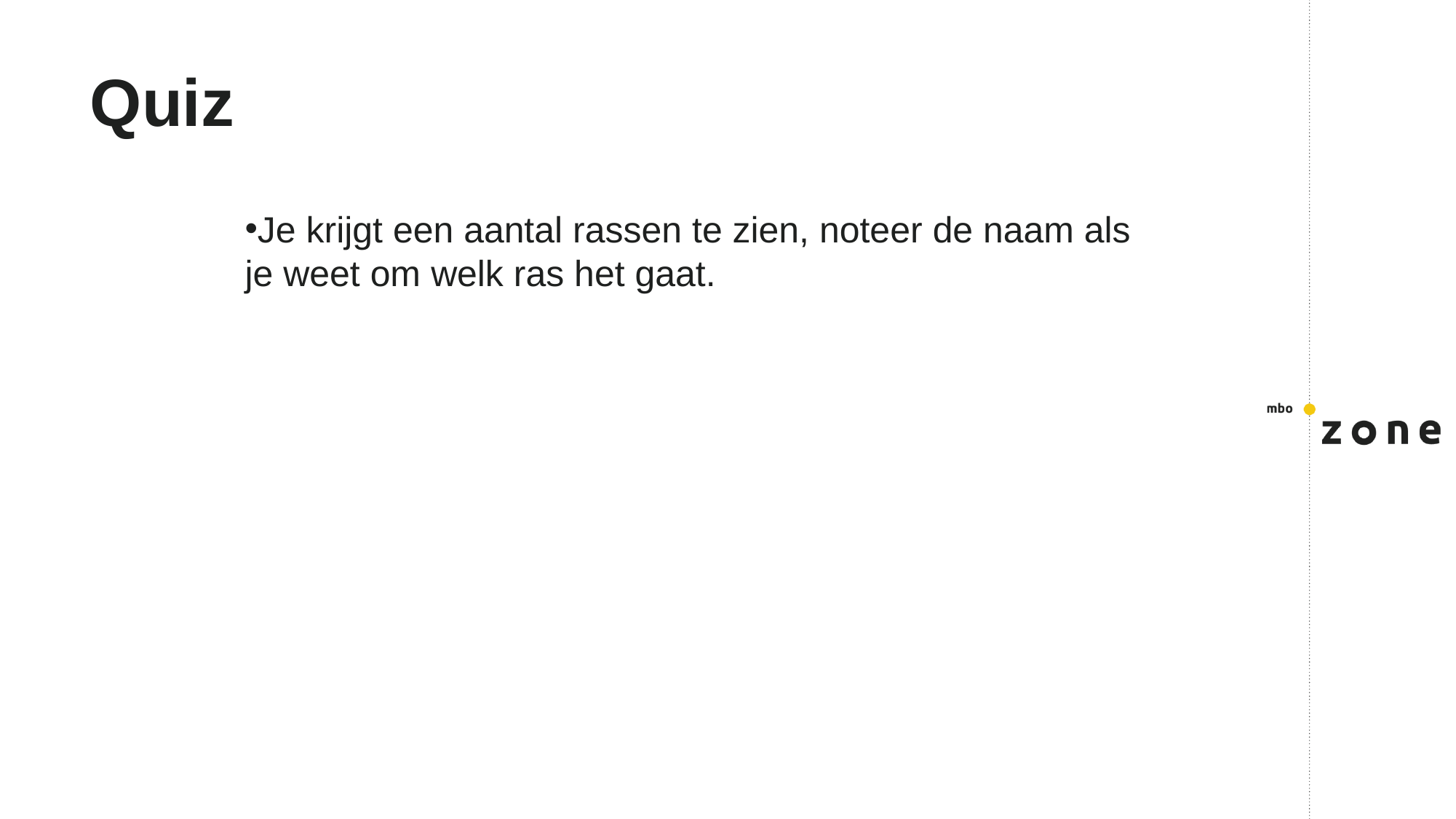

# Quiz
Je krijgt een aantal rassen te zien, noteer de naam als je weet om welk ras het gaat.